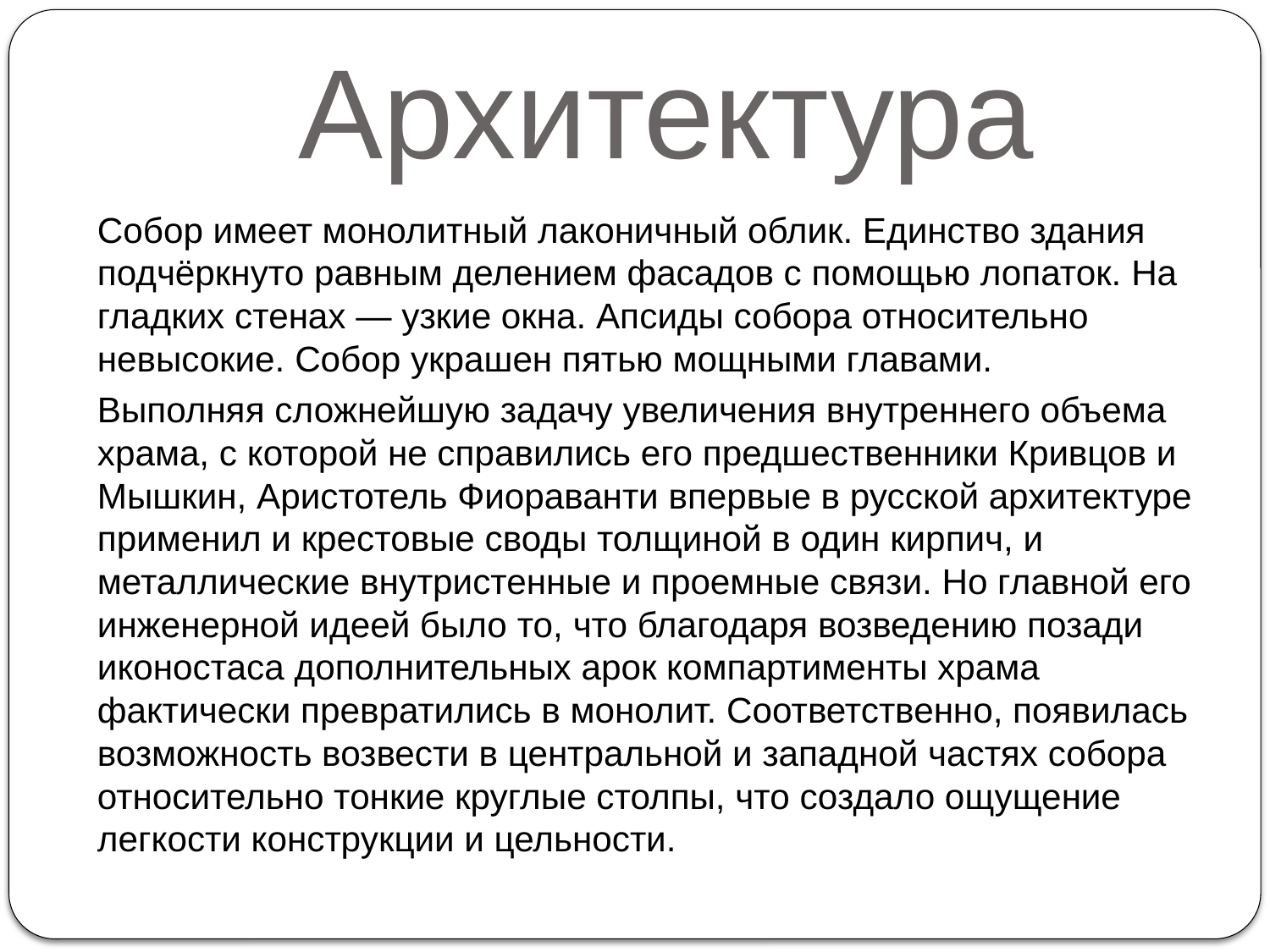

# Архитектура
Собор имеет монолитный лаконичный облик. Единство здания подчёркнуто равным делением фасадов с помощью лопаток. На гладких стенах — узкие окна. Апсиды собора относительно невысокие. Собор украшен пятью мощными главами.
Выполняя сложнейшую задачу увеличения внутреннего объема храма, с которой не справились его предшественники Кривцов и Мышкин, Аристотель Фиораванти впервые в русской архитектуре применил и крестовые своды толщиной в один кирпич, и металлические внутристенные и проемные связи. Но главной его инженерной идеей было то, что благодаря возведению позади иконостаса дополнительных арок компартименты храма фактически превратились в монолит. Соответственно, появилась возможность возвести в центральной и западной частях собора относительно тонкие круглые столпы, что создало ощущение легкости конструкции и цельности.